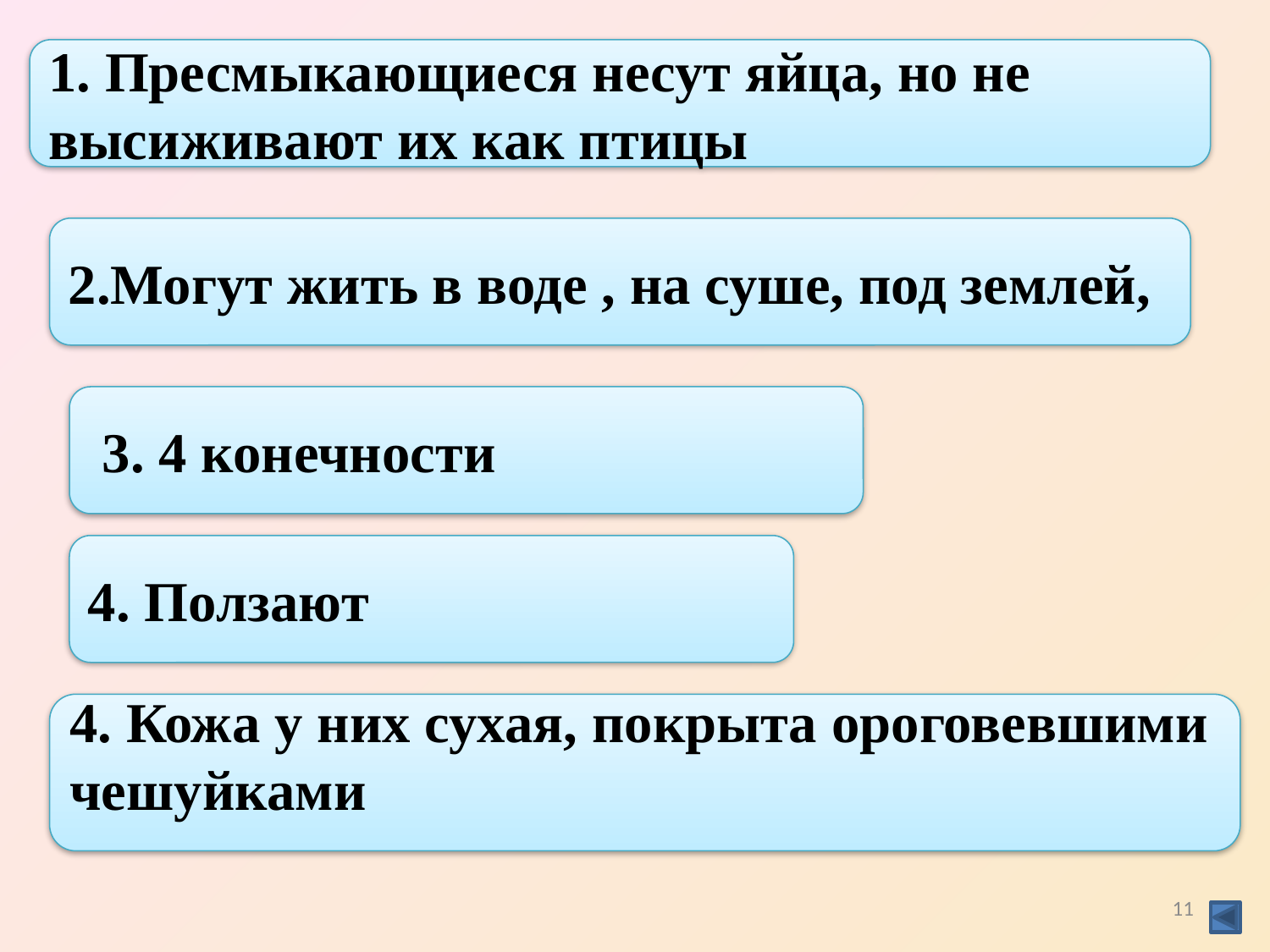

1. Пресмыкающиеся несут яйца, но не высиживают их как птицы
2.Могут жить в воде , на суше, под землей,
 3. 4 конечности
4. Ползают
4. Кожа у них сухая, покрыта ороговевшими чешуйками

11